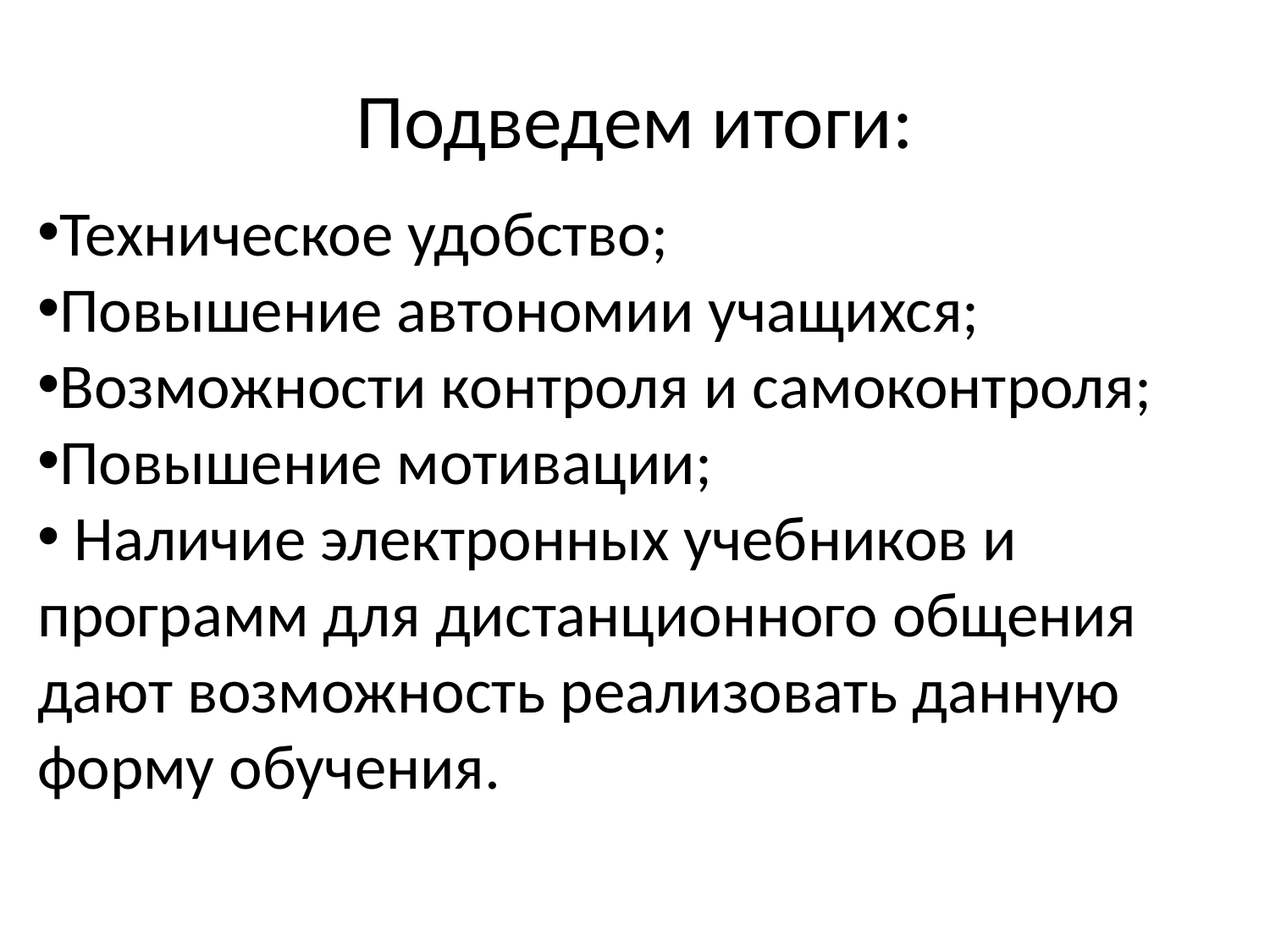

# Подведем итоги:
Техническое удобство;
Повышение автономии учащихся;
Возможности контроля и самоконтроля;
Повышение мотивации;
 Наличие электронных учебников и программ для дистанционного общения дают возможность реализовать данную форму обучения.